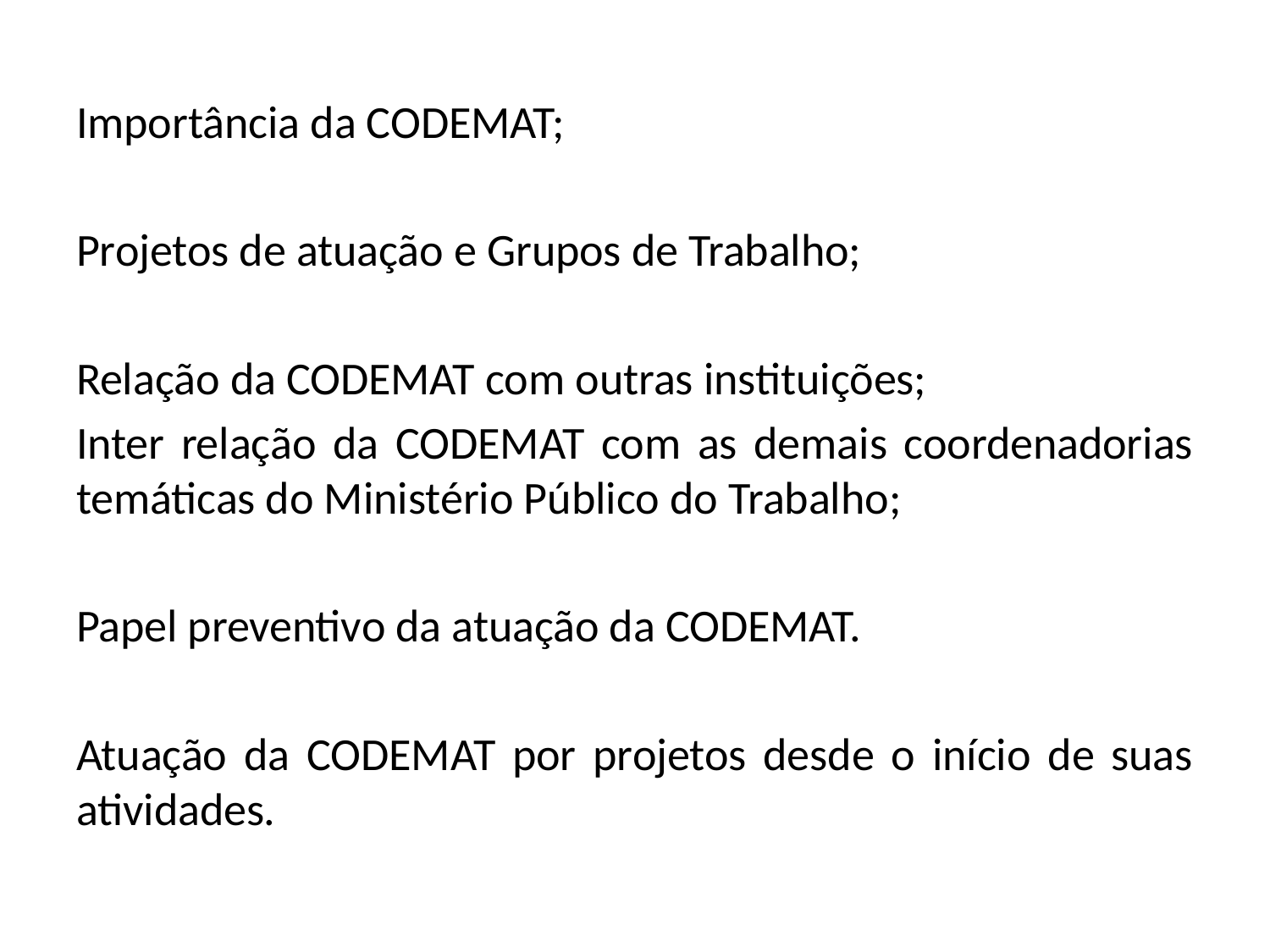

Importância da CODEMAT;

Projetos de atuação e Grupos de Trabalho;

Relação da CODEMAT com outras instituições;
Inter relação da CODEMAT com as demais coordenadorias temáticas do Ministério Público do Trabalho;

Papel preventivo da atuação da CODEMAT.

Atuação da CODEMAT por projetos desde o início de suas atividades.